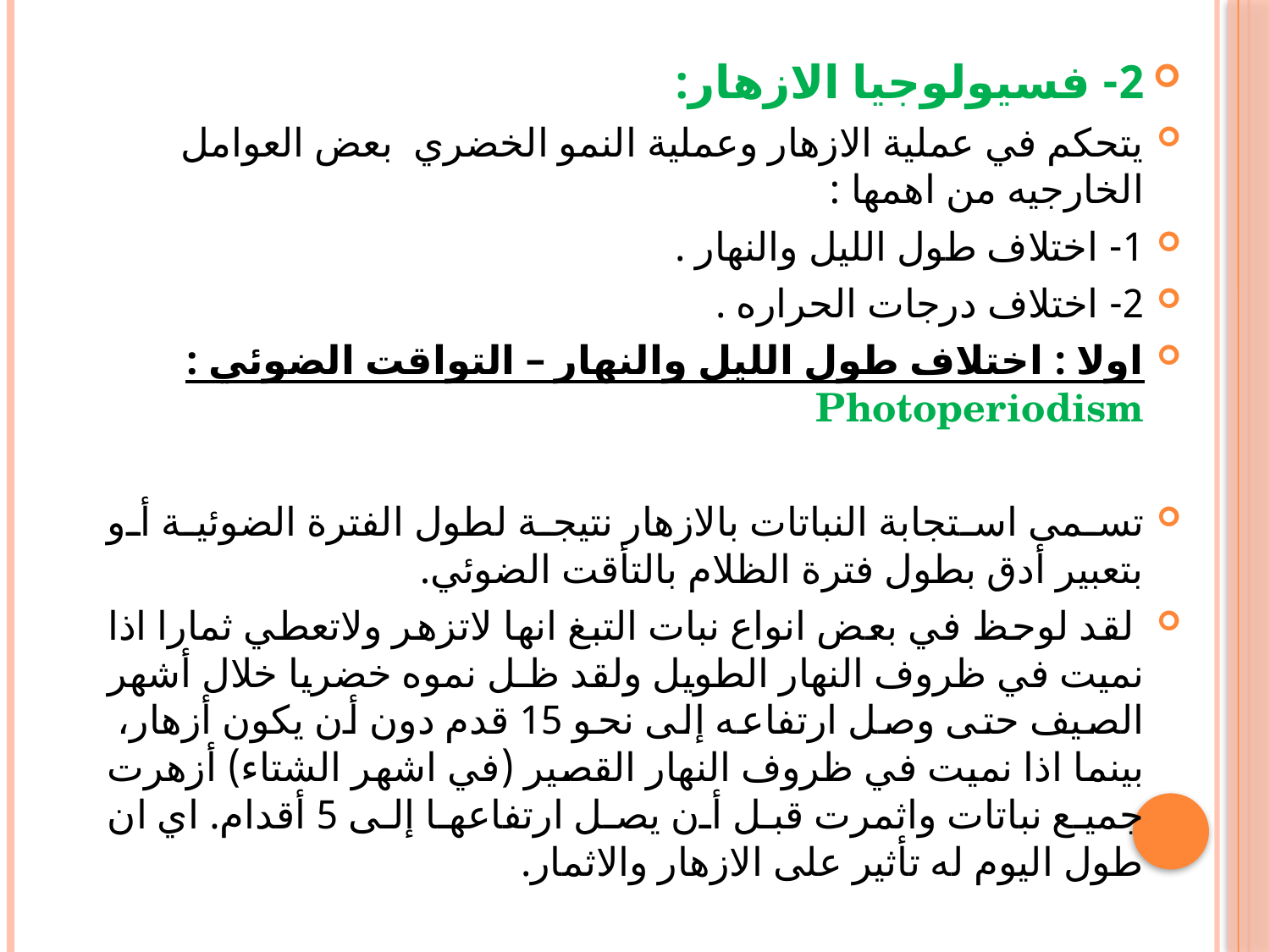

2- فسيولوجيا الازهار:
يتحكم في عملية الازهار وعملية النمو الخضري  بعض العوامل الخارجيه من اهمها :
1- اختلاف طول الليل والنهار .
2- اختلاف درجات الحراره .
اولا : اختلاف طول الليل والنهار – التواقت الضوئي : Photoperiodism

تسمى استجابة النباتات بالازهار نتيجة لطول الفترة الضوئية أو بتعبير أدق بطول فترة الظلام بالتأقت الضوئي.
 لقد لوحظ في بعض انواع نبات التبغ انها لاتزهر ولاتعطي ثمارا اذا نميت في ظروف النهار الطويل ولقد ظـل نموه خضريا خلال أشهر الصيف حتى وصل ارتفاعه إلى نحو 15 قدم دون أن يكون أزهار،  بينما اذا نميت في ظروف النهار القصير (في اشهر الشتاء) أزهرت جميع نباتات واثمرت قبل أن يصل ارتفاعها إلى 5 أقدام. اي ان طول اليوم له تأثير على الازهار والاثمار.